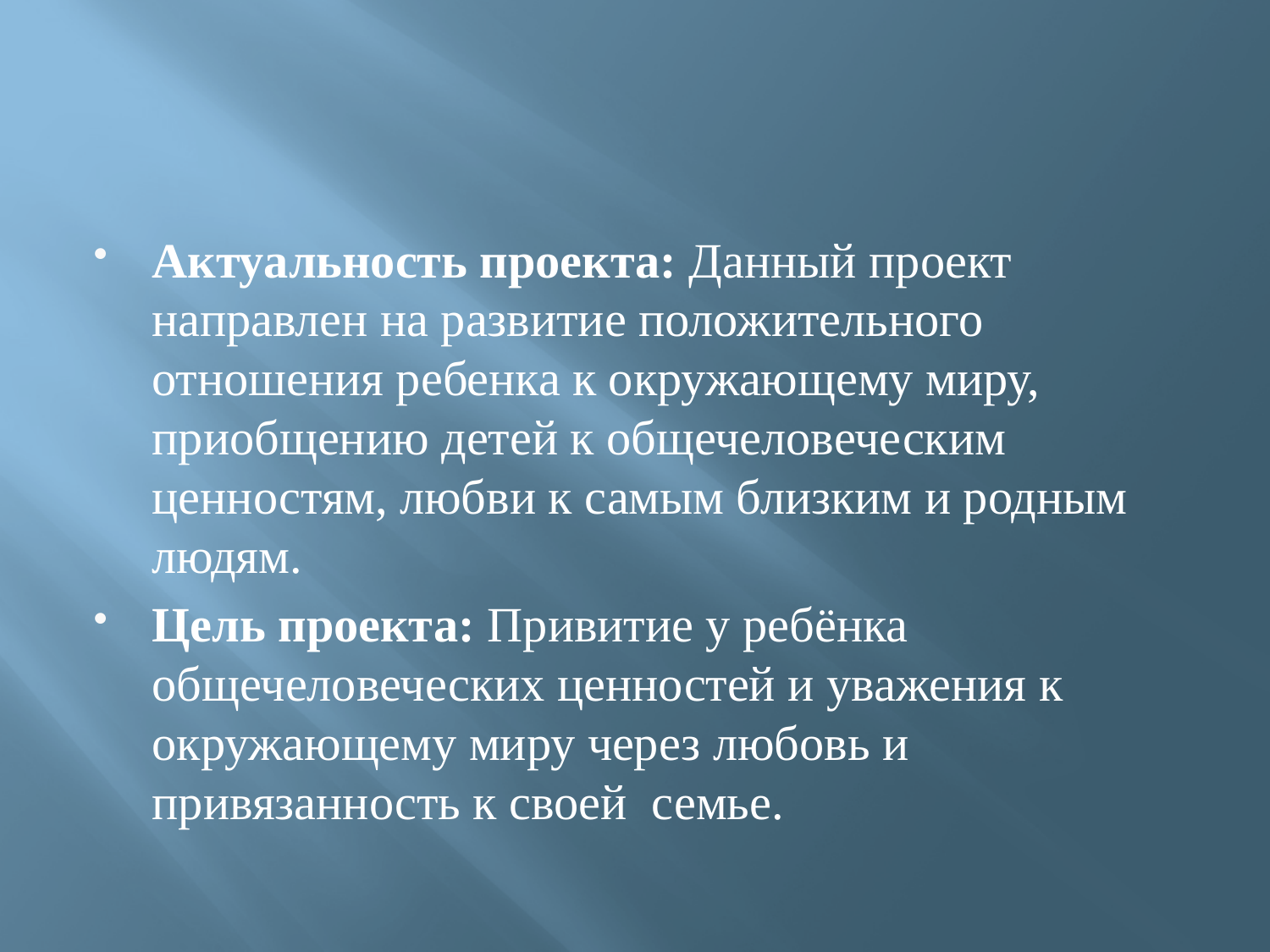

#
Актуальность проекта: Данный проект направлен на развитие положительного отношения ребенка к окружающему миру, приобщению детей к общечеловеческим ценностям, любви к самым близким и родным людям.
Цель проекта: Привитие у ребёнка общечеловеческих ценностей и уважения к окружающему миру через любовь и привязанность к своей  семье.